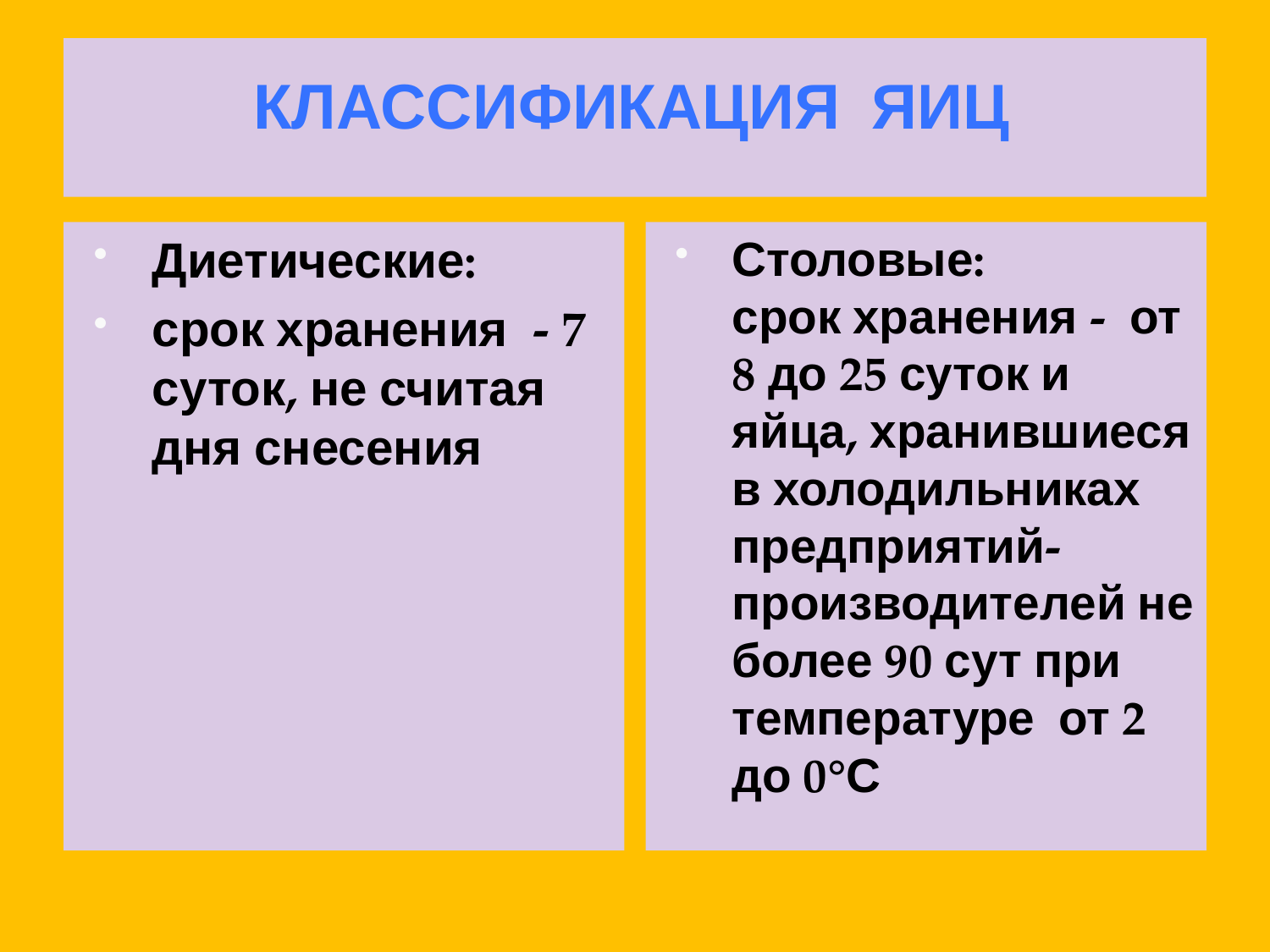

#
классификация  яиц
Диетические:
срок хранения  - 7 суток, не считая дня снесения
Столовые:                срок хранения -  от 8 до 25 суток и яйца, хранившиеся в холодильниках предприятий-производителей не более 90 сут при температуре  от 2 до 0°С